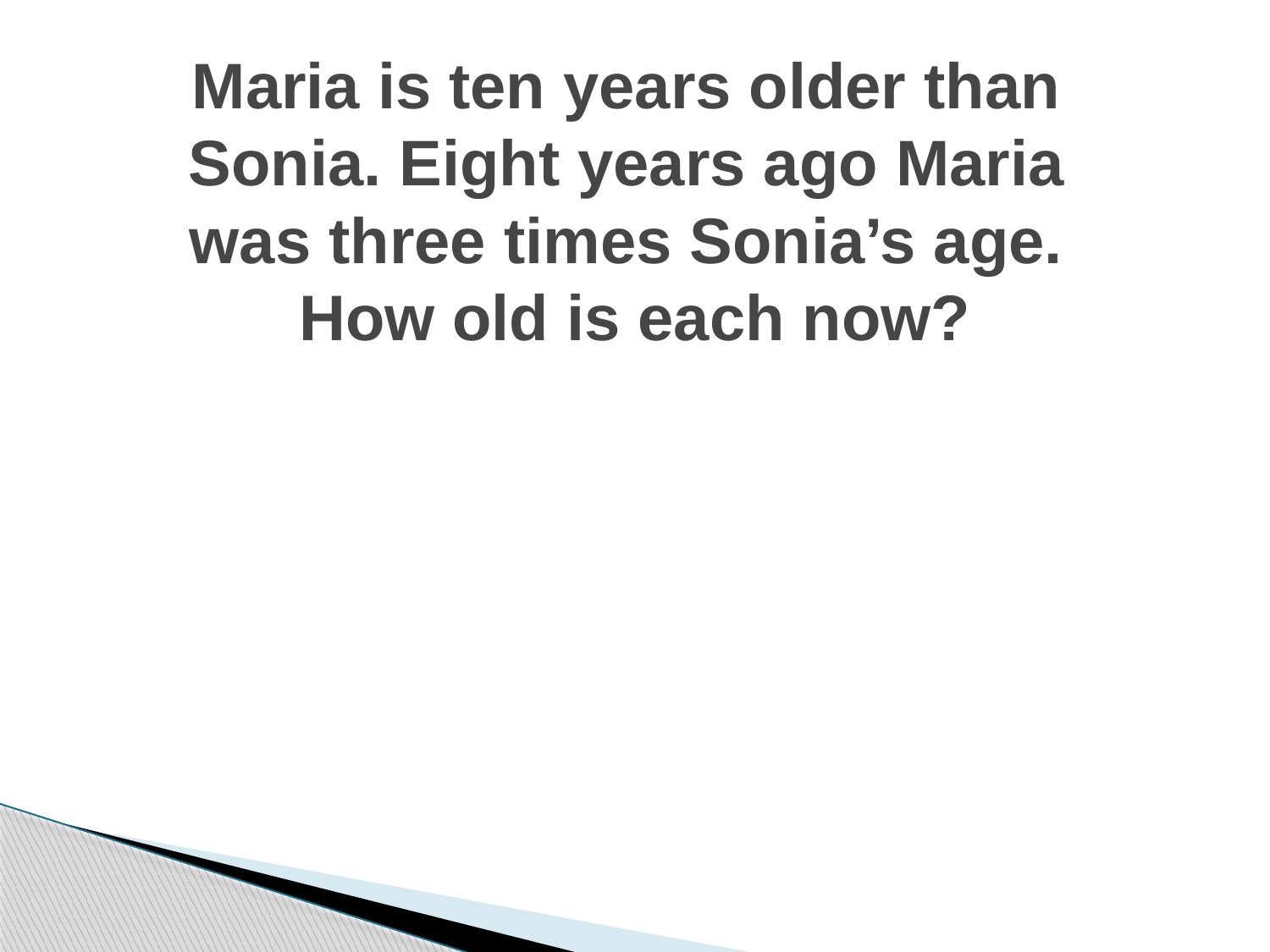

# Maria is ten years older than Sonia. Eight years ago Maria was three times Sonia’s age. How old is each now?